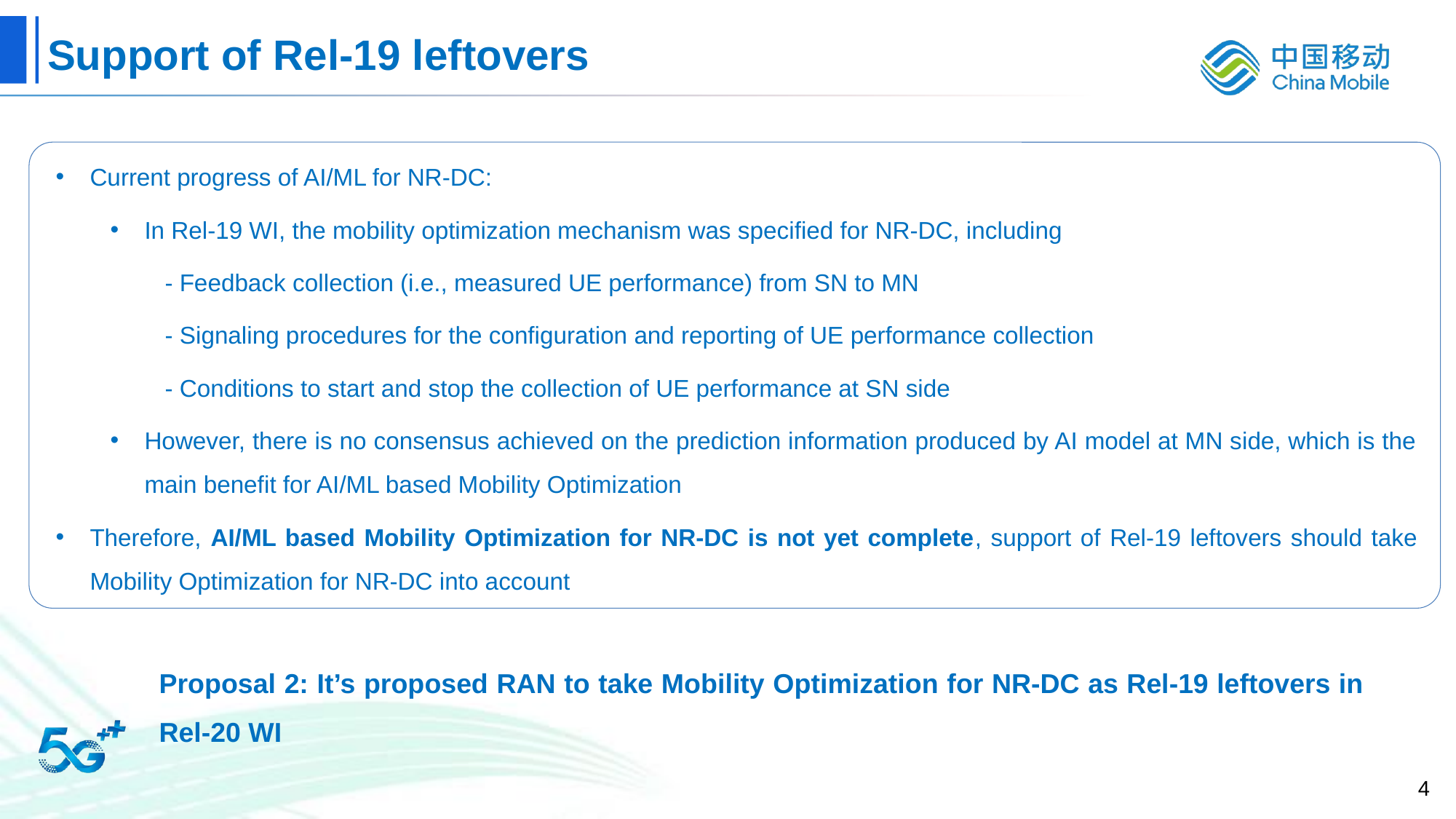

# Support of Rel-19 leftovers

Current progress of AI/ML for NR-DC:
In Rel-19 WI, the mobility optimization mechanism was specified for NR-DC, including
- Feedback collection (i.e., measured UE performance) from SN to MN
- Signaling procedures for the configuration and reporting of UE performance collection
- Conditions to start and stop the collection of UE performance at SN side
However, there is no consensus achieved on the prediction information produced by AI model at MN side, which is the main benefit for AI/ML based Mobility Optimization
Therefore, AI/ML based Mobility Optimization for NR-DC is not yet complete, support of Rel-19 leftovers should take Mobility Optimization for NR-DC into account
Proposal 2: It’s proposed RAN to take Mobility Optimization for NR-DC as Rel-19 leftovers in Rel-20 WI